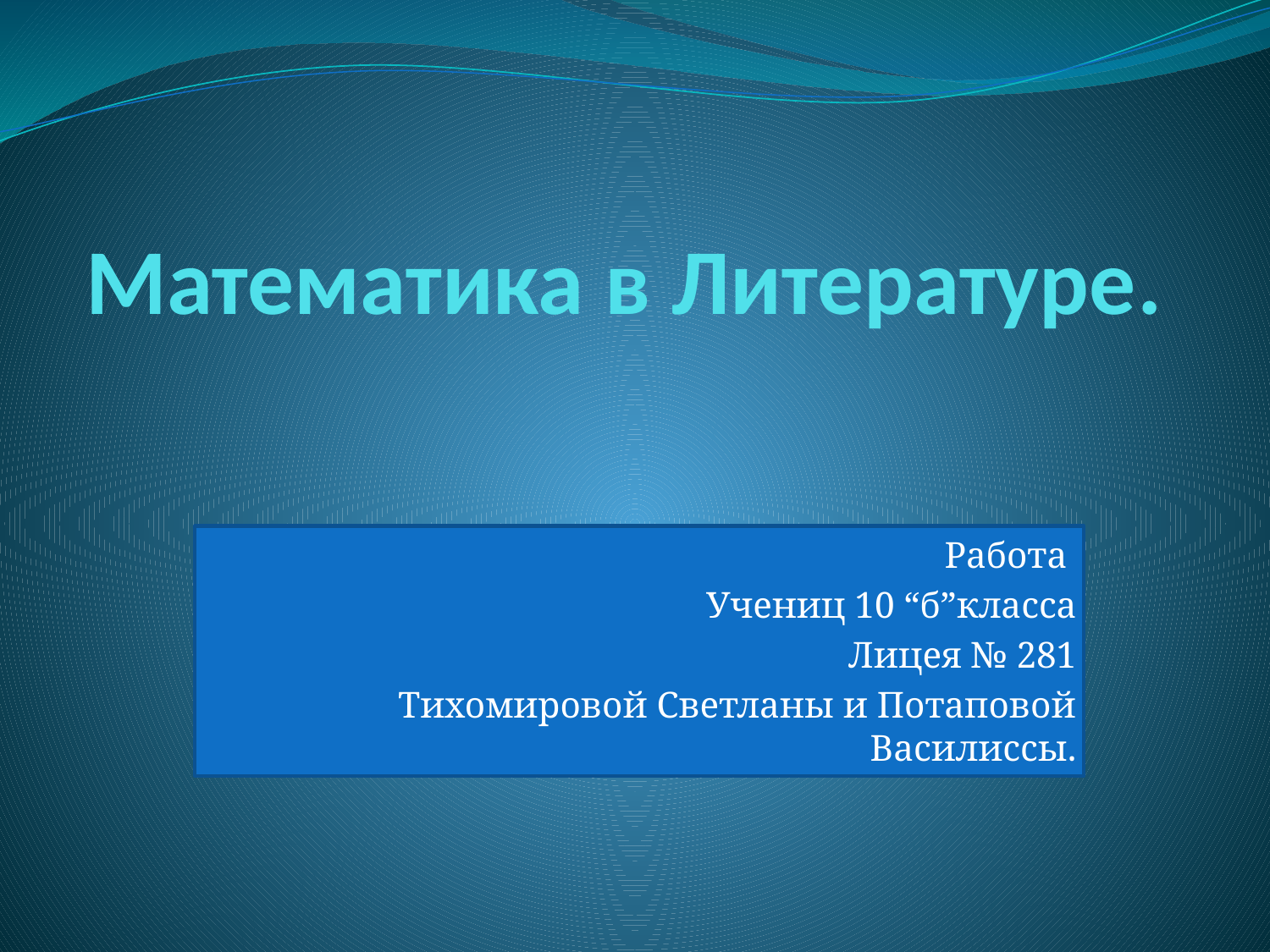

# Математика в Литературе.
Работа
Учениц 10 “б”класса
Лицея № 281
Тихомировой Светланы и Потаповой Василиссы.